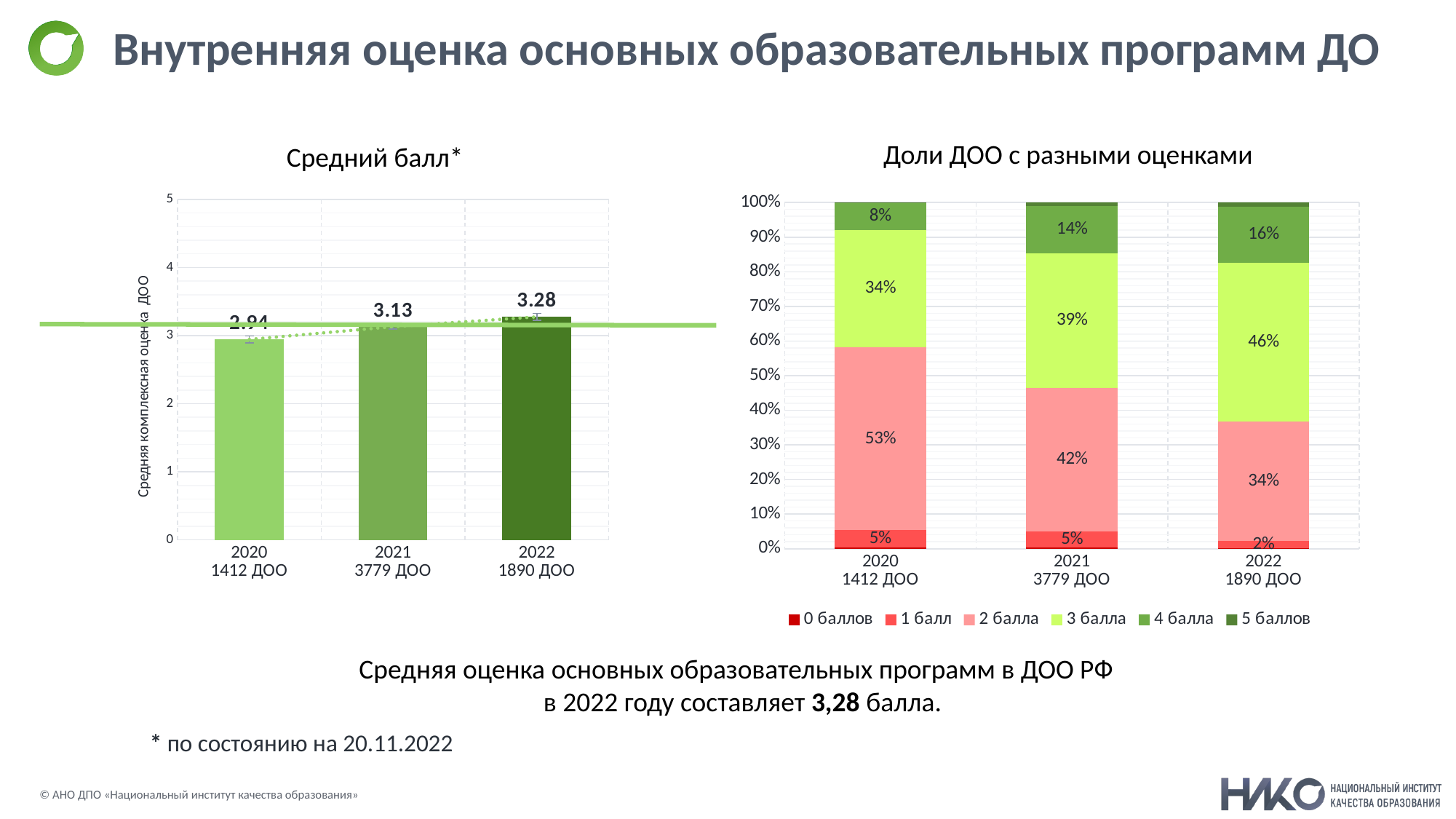

# Внутренняя оценка основных образовательных программ ДО
Доли ДОО с разными оценками
Средний балл*

### Chart

| Category |  |  |
|---|---|---|
| 2020
1412 ДОО | 2.9440706945444766 | 2.9440706945444766 |
| 2021
3779 ДОО | 3.130984051171701 | 3.130984051171701 |
| 2022
1890 ДОО | 3.2751587525405226 | 3.2751587525405226 |

### Chart

| Category | 0 баллов | 1 балл | 2 балла | 3 балла | 4 балла | 5 баллов |
|---|---|---|---|---|---|---|
| 2020
1412 ДОО | 0.0042583392476933995 | 0.048970901348474094 | 0.5280340667139816 | 0.33924769339957417 | 0.07806955287437899 | 0.0014194464158978 |
| 2021
3779 ДОО | 0.0031754432389521038 | 0.04683778777454353 | 0.41518920349298755 | 0.38846255623180737 | 0.13707329981476582 | 0.009261709446943637 |
| 2022
1890 ДОО | 0.0010582010582010583 | 0.022222222222222223 | 0.3439153439153439 | 0.4582010582010582 | 0.16243386243386243 | 0.01216931216931217 |
Средняя оценка основных образовательных программ в ДОО РФ
в 2022 году составляет 3,28 балла.
* по состоянию на 20.11.2022